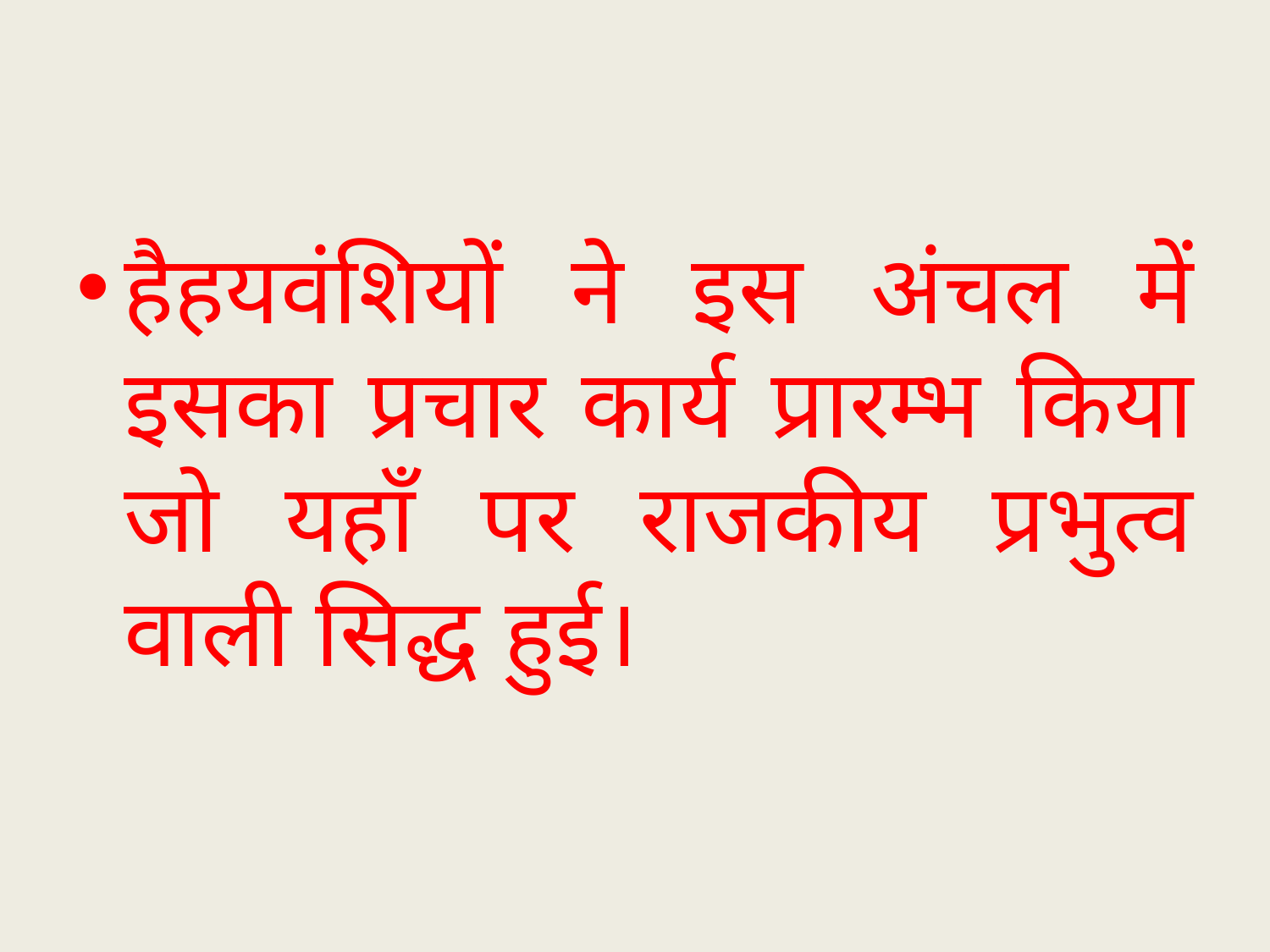

#
हैहयवंशियों ने इस अंचल में इसका प्रचार कार्य प्रारम्भ किया जो यहाँ पर राजकीय प्रभुत्व वाली सिद्ध हुई।